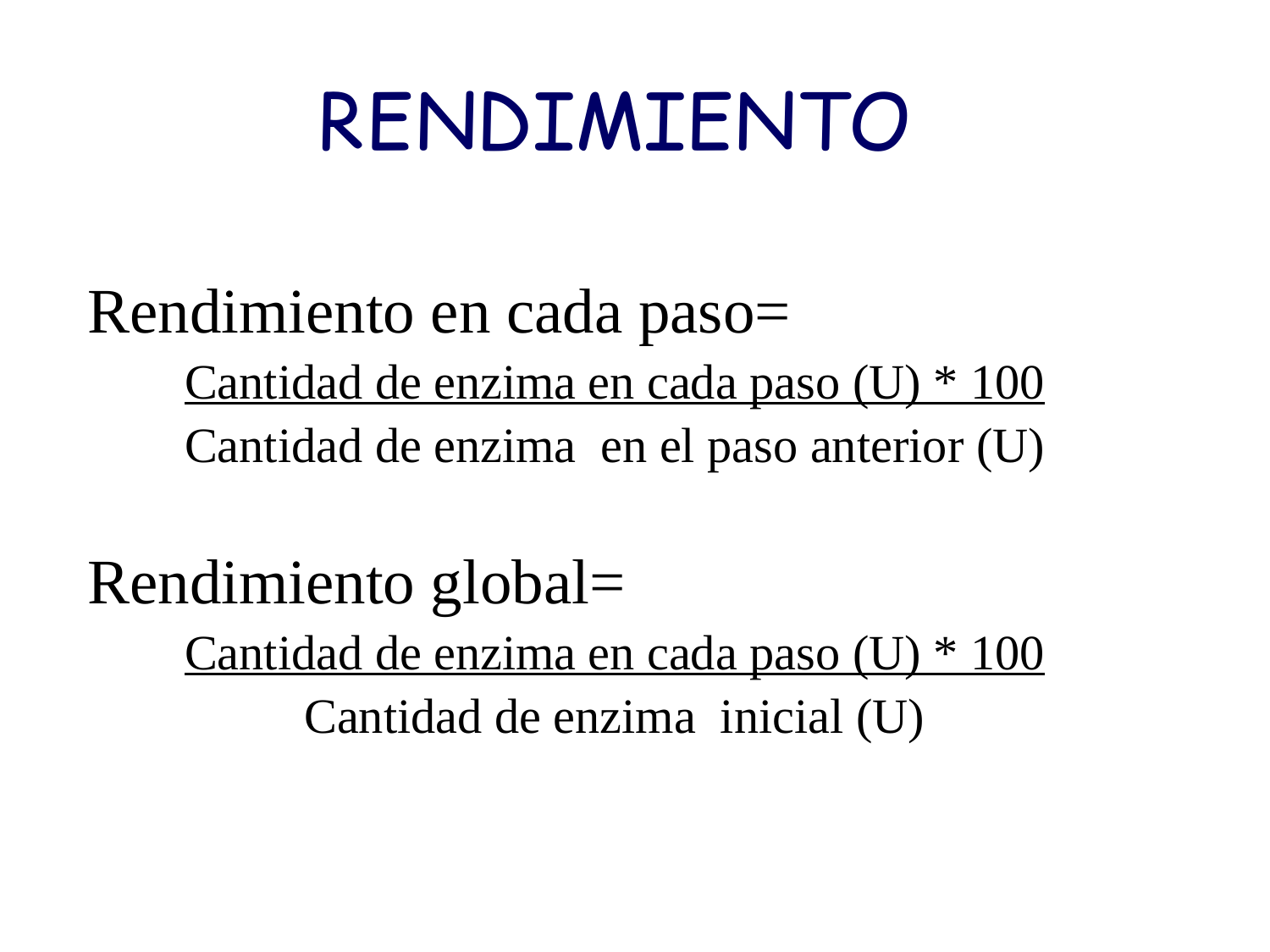

RENDIMIENTO

Rendimiento en cada paso=
Cantidad de enzima en cada paso (U) * 100
Cantidad de enzima  en el paso anterior (U)

Rendimiento global=
Cantidad de enzima en cada paso (U) * 100
Cantidad de enzima  inicial (U)